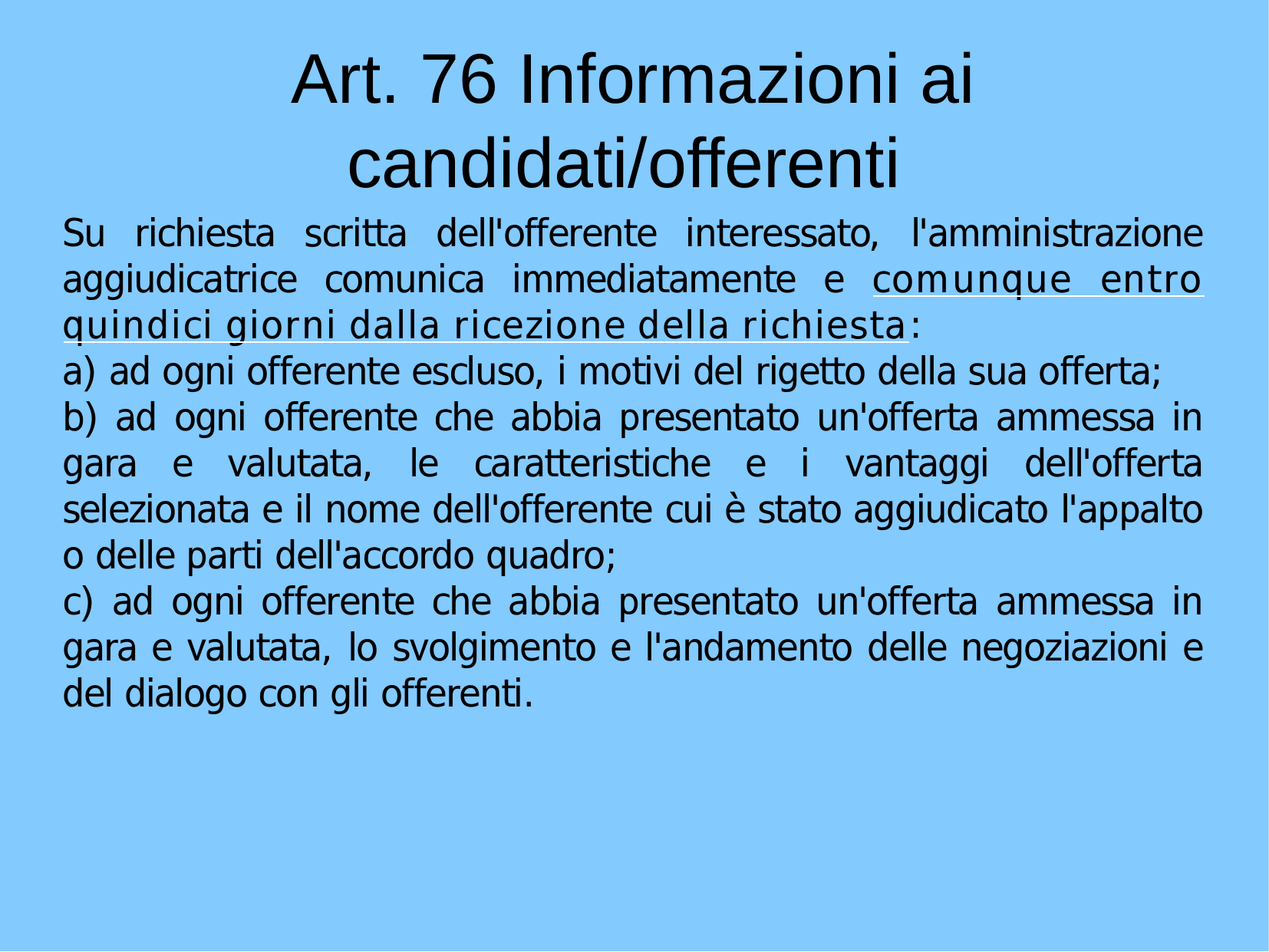

Art. 76 Informazioni ai candidati/offerenti
Su richiesta scritta dell'offerente interessato, l'amministrazione aggiudicatrice comunica immediatamente e comunque entro quindici giorni dalla ricezione della richiesta:
a) ad ogni offerente escluso, i motivi del rigetto della sua offerta;
b) ad ogni offerente che abbia presentato un'offerta ammessa in gara e valutata, le caratteristiche e i vantaggi dell'offerta selezionata e il nome dell'offerente cui è stato aggiudicato l'appalto o delle parti dell'accordo quadro;
c) ad ogni offerente che abbia presentato un'offerta ammessa in gara e valutata, lo svolgimento e l'andamento delle negoziazioni e del dialogo con gli offerenti.